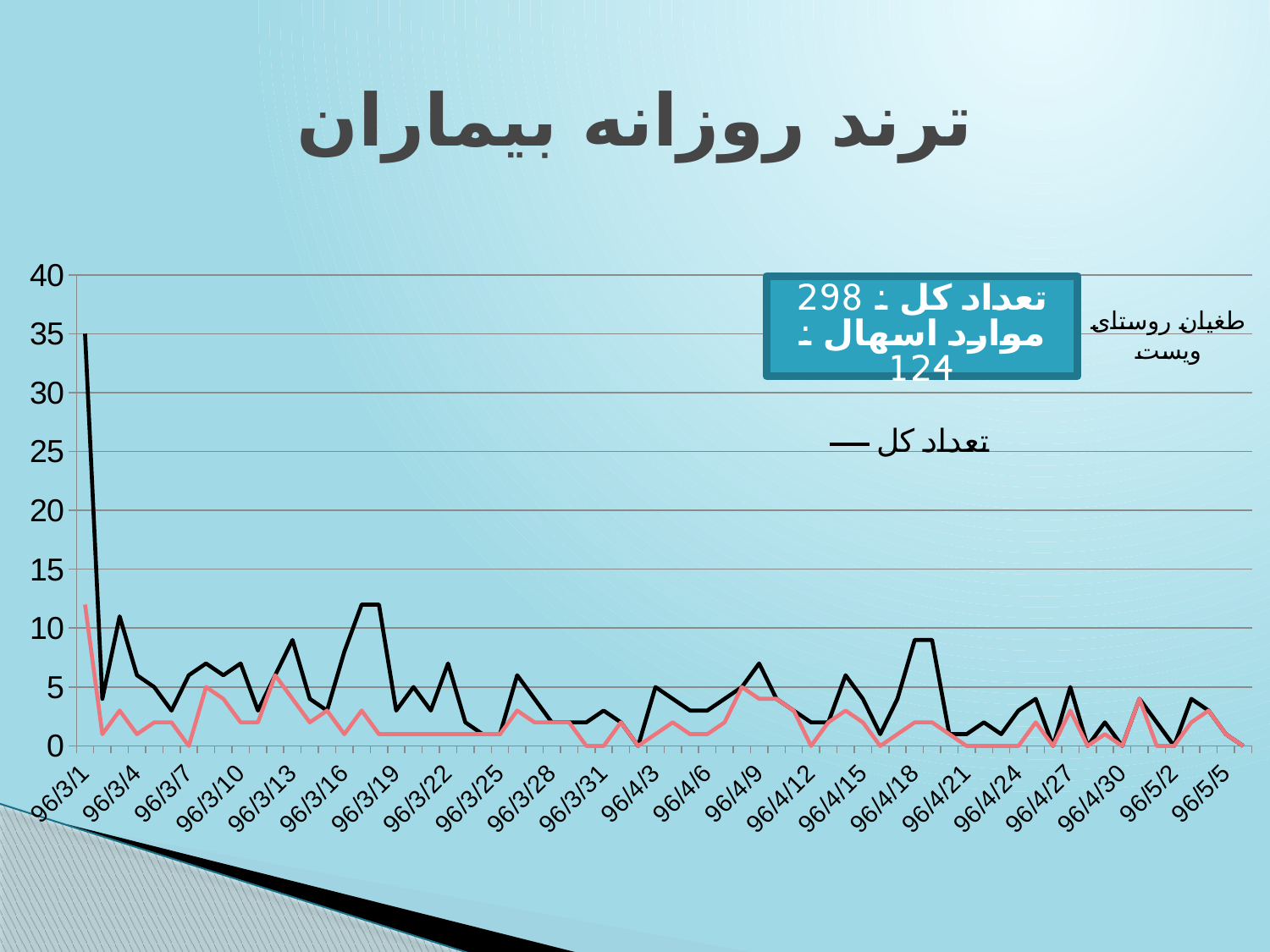

# ترند روزانه بیماران

### Chart

| Category | تعداد کل | موارد اسهال |
|---|---|---|
| 96/3/1 | 35.0 | 12.0 |
| 96/3/2 | 4.0 | 1.0 |
| 96/3/3 | 11.0 | 3.0 |
| 96/3/4 | 6.0 | 1.0 |
| 96/3/5 | 5.0 | 2.0 |
| 96/3/6 | 3.0 | 2.0 |
| 96/3/7 | 6.0 | 0.0 |
| 96/3/8 | 7.0 | 5.0 |
| 96/3/9 | 6.0 | 4.0 |
| 96/3/10 | 7.0 | 2.0 |
| 96/3/11 | 3.0 | 2.0 |
| 96/3/12 | 6.0 | 6.0 |
| 96/3/13 | 9.0 | 4.0 |
| 96/3/14 | 4.0 | 2.0 |
| 96/3/15 | 3.0 | 3.0 |
| 96/3/16 | 8.0 | 1.0 |
| 96/3/17 | 12.0 | 3.0 |
| 96/3/18 | 12.0 | 1.0 |
| 96/3/19 | 3.0 | 1.0 |
| 96/3/20 | 5.0 | 1.0 |
| 96/3/21 | 3.0 | 1.0 |
| 96/3/22 | 7.0 | 1.0 |
| 96/3/23 | 2.0 | 1.0 |
| 96/3/24 | 1.0 | 1.0 |
| 96/3/25 | 1.0 | 1.0 |
| 96/3/26 | 6.0 | 3.0 |
| 96/3/27 | 4.0 | 2.0 |
| 96/3/28 | 2.0 | 2.0 |
| 96/3/29 | 2.0 | 2.0 |
| 96/3/30 | 2.0 | 0.0 |
| 96/3/31 | 3.0 | 0.0 |
| 96/4/1 | 2.0 | 2.0 |
| 96/4/2 | 0.0 | 0.0 |
| 96/4/3 | 5.0 | 1.0 |
| 96/4/4 | 4.0 | 2.0 |
| 96/4/5 | 3.0 | 1.0 |
| 96/4/6 | 3.0 | 1.0 |
| 96/4/7 | 4.0 | 2.0 |
| 96/4/8 | 5.0 | 5.0 |
| 96/4/9 | 7.0 | 4.0 |
| 96/4/10 | 4.0 | 4.0 |
| 96/4/11 | 3.0 | 3.0 |
| 96/4/12 | 2.0 | 0.0 |
| 96/4/13 | 2.0 | 2.0 |
| 96/4/14 | 6.0 | 3.0 |
| 96/4/15 | 4.0 | 2.0 |
| 96/4/16 | 1.0 | 0.0 |
| 96/4/17 | 4.0 | 1.0 |
| 96/4/18 | 9.0 | 2.0 |
| 96/4/19 | 9.0 | 2.0 |
| 96/4/20 | 1.0 | 1.0 |
| 96/4/21 | 1.0 | 0.0 |
| 96/4/22 | 2.0 | 0.0 |
| 96/4/23 | 1.0 | 0.0 |
| 96/4/24 | 3.0 | 0.0 |
| 96/4/25 | 4.0 | 2.0 |
| 96/4/26 | 0.0 | 0.0 |
| 96/4/27 | 5.0 | 3.0 |
| 96/4/28 | 0.0 | 0.0 |
| 96/4/29 | 2.0 | 1.0 |
| 96/4/30 | 0.0 | 0.0 |
| 96/4/31 | 4.0 | 4.0 |
| 96/5/1 | 2.0 | 0.0 |
| 96/5/2 | 0.0 | 0.0 |
| 96/5/3 | 4.0 | 2.0 |
| 96/5/4 | 3.0 | 3.0 |
| 96/5/5 | 1.0 | 1.0 |
| 96/5/6 | 0.0 | 0.0 |